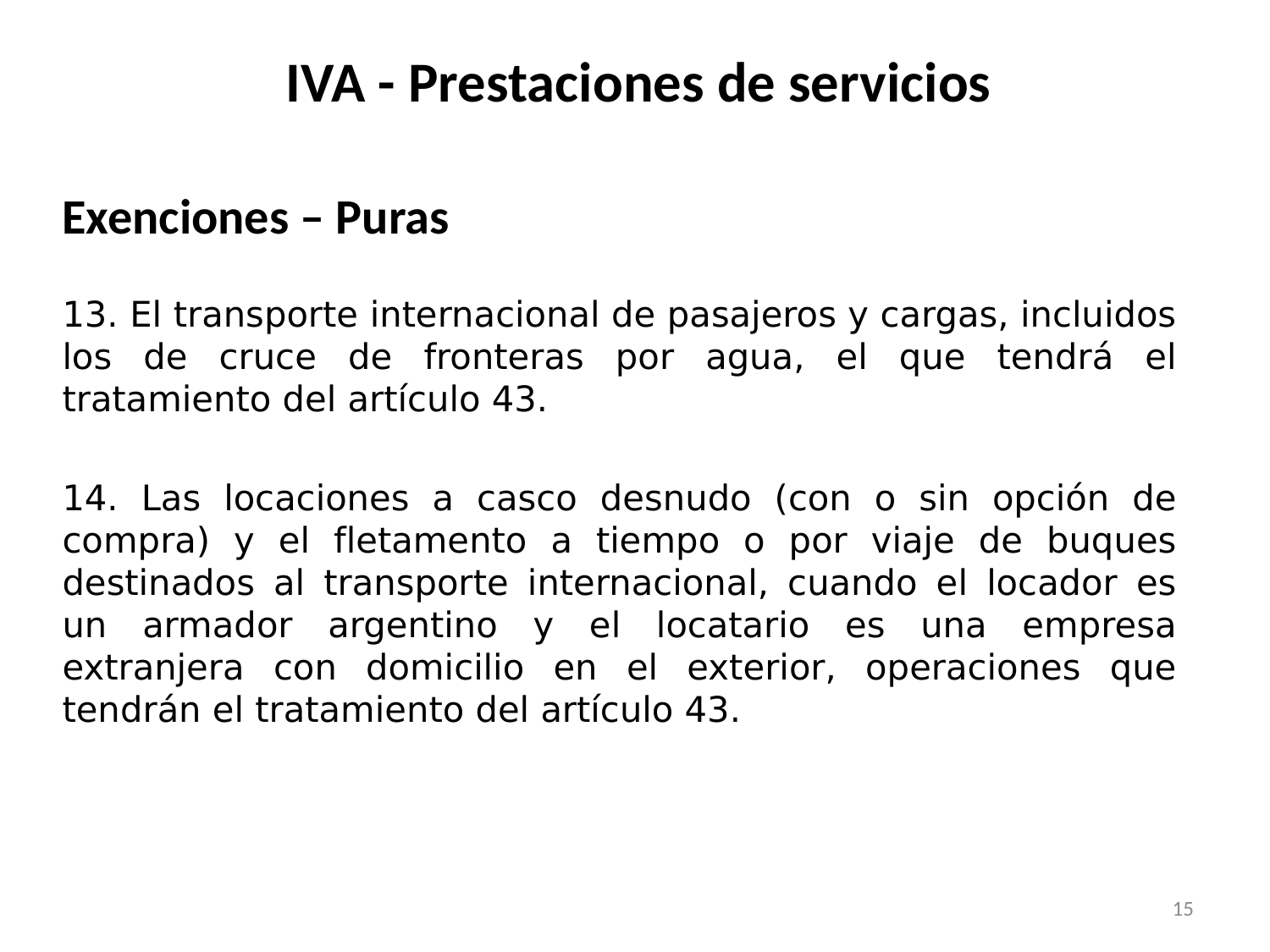

# IVA - Prestaciones de servicios
Exenciones – Puras

13. El transporte internacional de pasajeros y cargas, incluidos los de cruce de fronteras por agua, el que tendrá el tratamiento del artículo 43.

14. Las locaciones a casco desnudo (con o sin opción de compra) y el fletamento a tiempo o por viaje de buques destinados al transporte internacional, cuando el locador es un armador argentino y el locatario es una empresa extranjera con domicilio en el exterior, operaciones que tendrán el tratamiento del artículo 43.

15